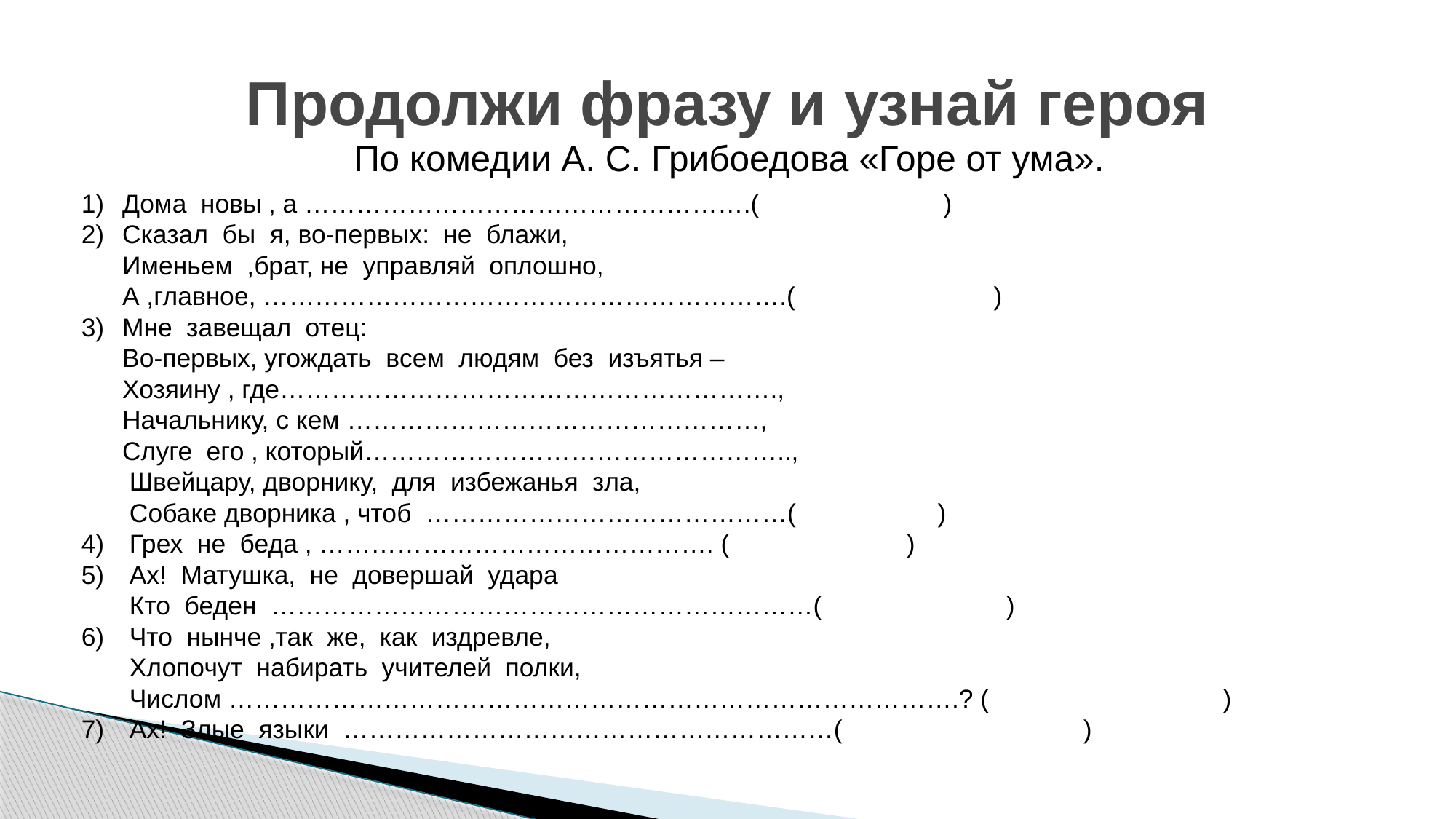

# Продолжи фразу и узнай героя
По комедии А. С. Грибоедова «Горе от ума».
1) 	Дома  новы , а …………………………………………….(                          )
2)	Сказал  бы  я, во-первых:  не  блажи,
	Именьем  ,брат, не  управляй  оплошно,
	А ,главное, …………………………………………………….(                            )
3)	Мне  завещал  отец:
	Во-первых, угождать  всем  людям  без  изъятья –
	Хозяину , где………………………………………………….,
	Начальнику, с кем …………………………………………,
	Слуге  его , который…………………………………………..,
	 Швейцару, дворнику,  для  избежанья  зла,
	 Собаке дворника , чтоб  ……………………………………(                    )
4)	 Грех  не  беда , ………………………………………. (                         )
5)	 Ах!  Матушка,  не  довершай  удара
	 Кто  беден  ………………………………………………………(                          )
6)	 Что  нынче ,так  же,  как  издревле,
	 Хлопочут  набирать  учителей  полки,
	 Числом ………………………………………………………………………….? (                                 )
7)	 Ах!  Злые  языки  …………………………………………………(                                  )